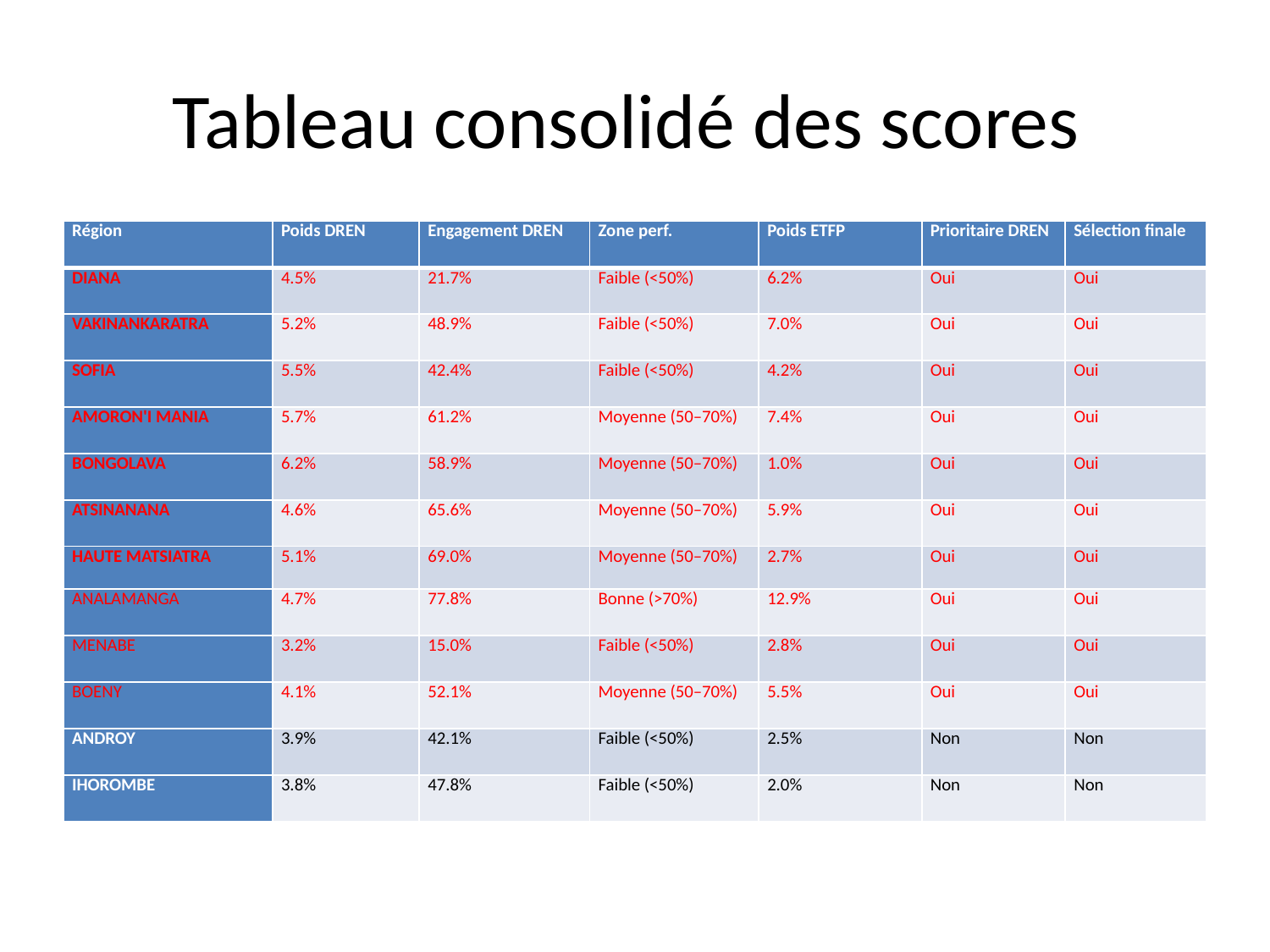

# Tableau consolidé des scores
| Région | Poids DREN | Engagement DREN | Zone perf. | Poids ETFP | Prioritaire DREN | Sélection finale |
| --- | --- | --- | --- | --- | --- | --- |
| DIANA | 4.5% | 21.7% | Faible (<50%) | 6.2% | Oui | Oui |
| VAKINANKARATRA | 5.2% | 48.9% | Faible (<50%) | 7.0% | Oui | Oui |
| SOFIA | 5.5% | 42.4% | Faible (<50%) | 4.2% | Oui | Oui |
| AMORON'I MANIA | 5.7% | 61.2% | Moyenne (50–70%) | 7.4% | Oui | Oui |
| BONGOLAVA | 6.2% | 58.9% | Moyenne (50–70%) | 1.0% | Oui | Oui |
| ATSINANANA | 4.6% | 65.6% | Moyenne (50–70%) | 5.9% | Oui | Oui |
| HAUTE MATSIATRA | 5.1% | 69.0% | Moyenne (50–70%) | 2.7% | Oui | Oui |
| ANALAMANGA | 4.7% | 77.8% | Bonne (>70%) | 12.9% | Oui | Oui |
| MENABE | 3.2% | 15.0% | Faible (<50%) | 2.8% | Oui | Oui |
| BOENY | 4.1% | 52.1% | Moyenne (50–70%) | 5.5% | Oui | Oui |
| ANDROY | 3.9% | 42.1% | Faible (<50%) | 2.5% | Non | Non |
| IHOROMBE | 3.8% | 47.8% | Faible (<50%) | 2.0% | Non | Non |